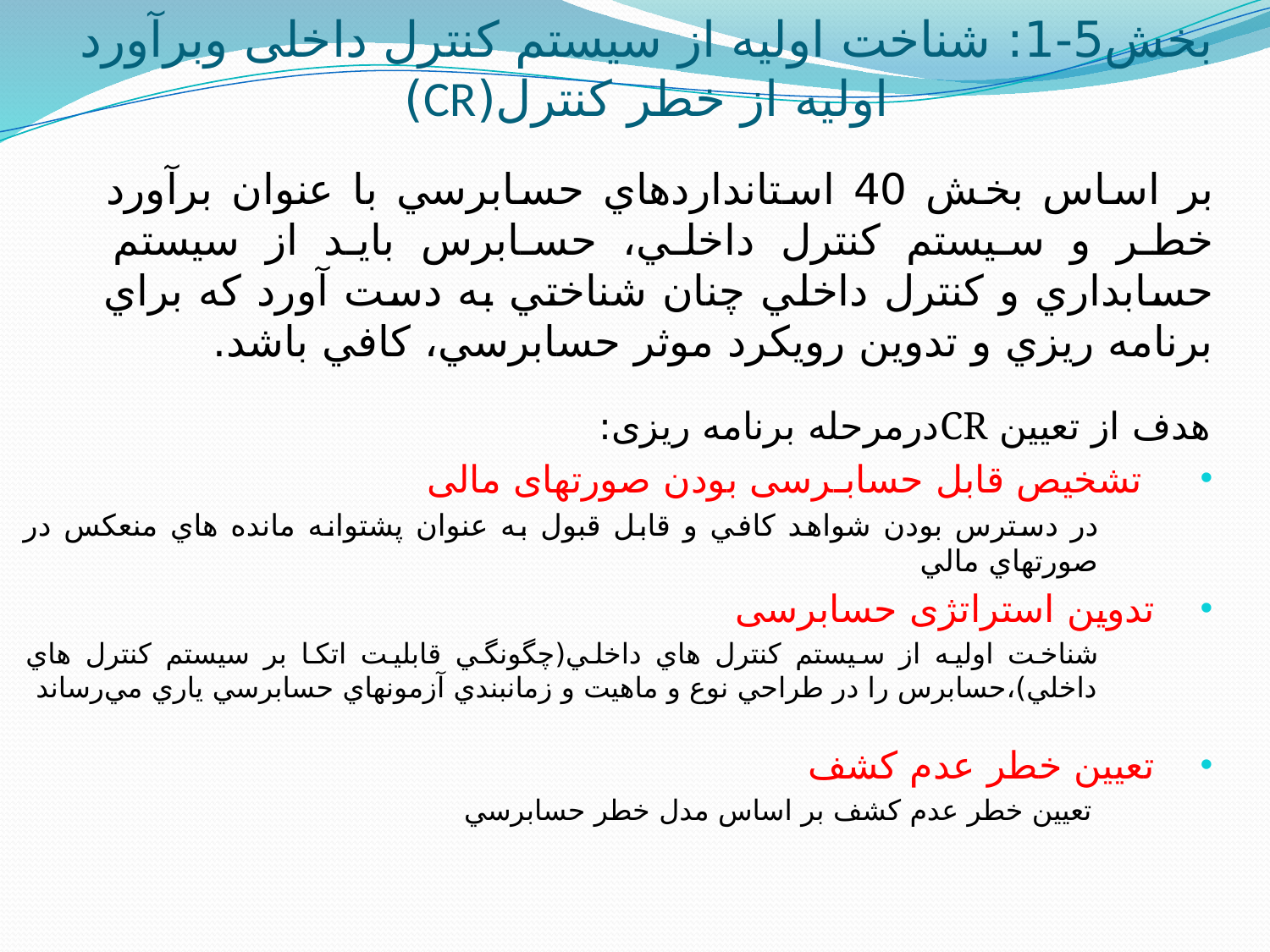

# بخش5-1: شناخت اولیه از سیستم کنترل داخلی وبرآورد اوليه از خطر كنترل(CR)
بر اساس بخش 40 استانداردهاي حسابرسي با عنوان برآورد خطر و سيستم كنترل داخلي، حسابرس بايد از سيستم حسابداري و كنترل داخلي چنان شناختي به دست آورد كه براي برنامه ريزي و تدوين رويكرد موثر حسابرسي، كافي باشد.
هدف از تعیین CRدرمرحله برنامه ریزی:
 تشخیص قابل حسابـرسی بودن صورتهای مالی
در دسترس بودن شواهد كافي و قابل قبول به عنوان پشتوانه مانده هاي منعكس در صورتهاي مالي
تدوین استراتژی حسابرسی
شناخت اوليه از سيستم كنترل هاي داخلي(چگونگي قابليت اتكا بر سيستم كنترل هاي داخلي)،حسابرس را در طراحي نوع و ماهيت و زمانبندي آزمونهاي حسابرسي ياري مي‌رساند

تعیین خطر عدم کشف
       تعيين خطر عدم کشف بر اساس مدل خطر حسابرسي